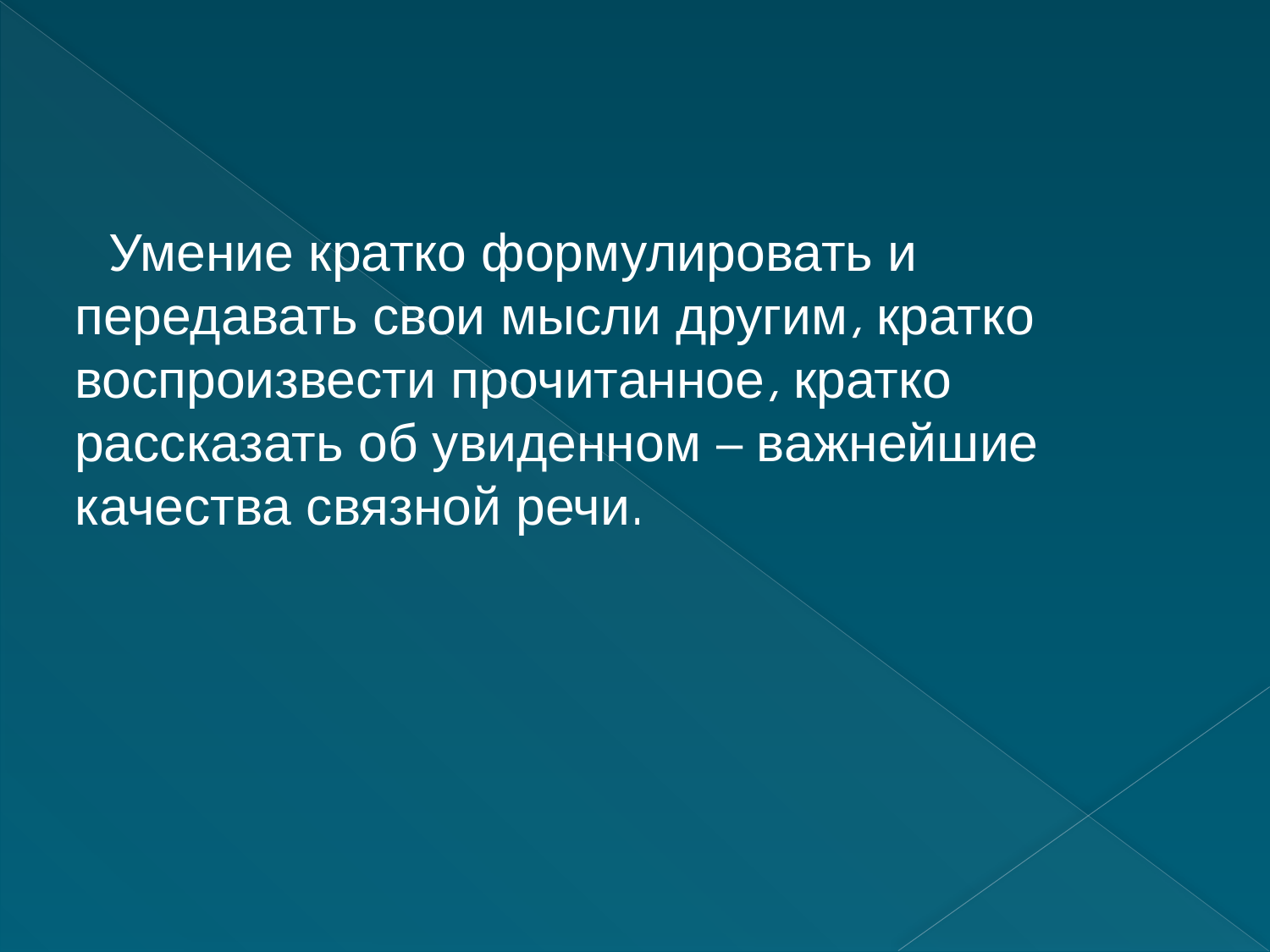

Умение кратко формулировать и передавать свои мысли другим, кратко воспроизвести прочитанное, кратко рассказать об увиденном – важнейшие качества связной речи.